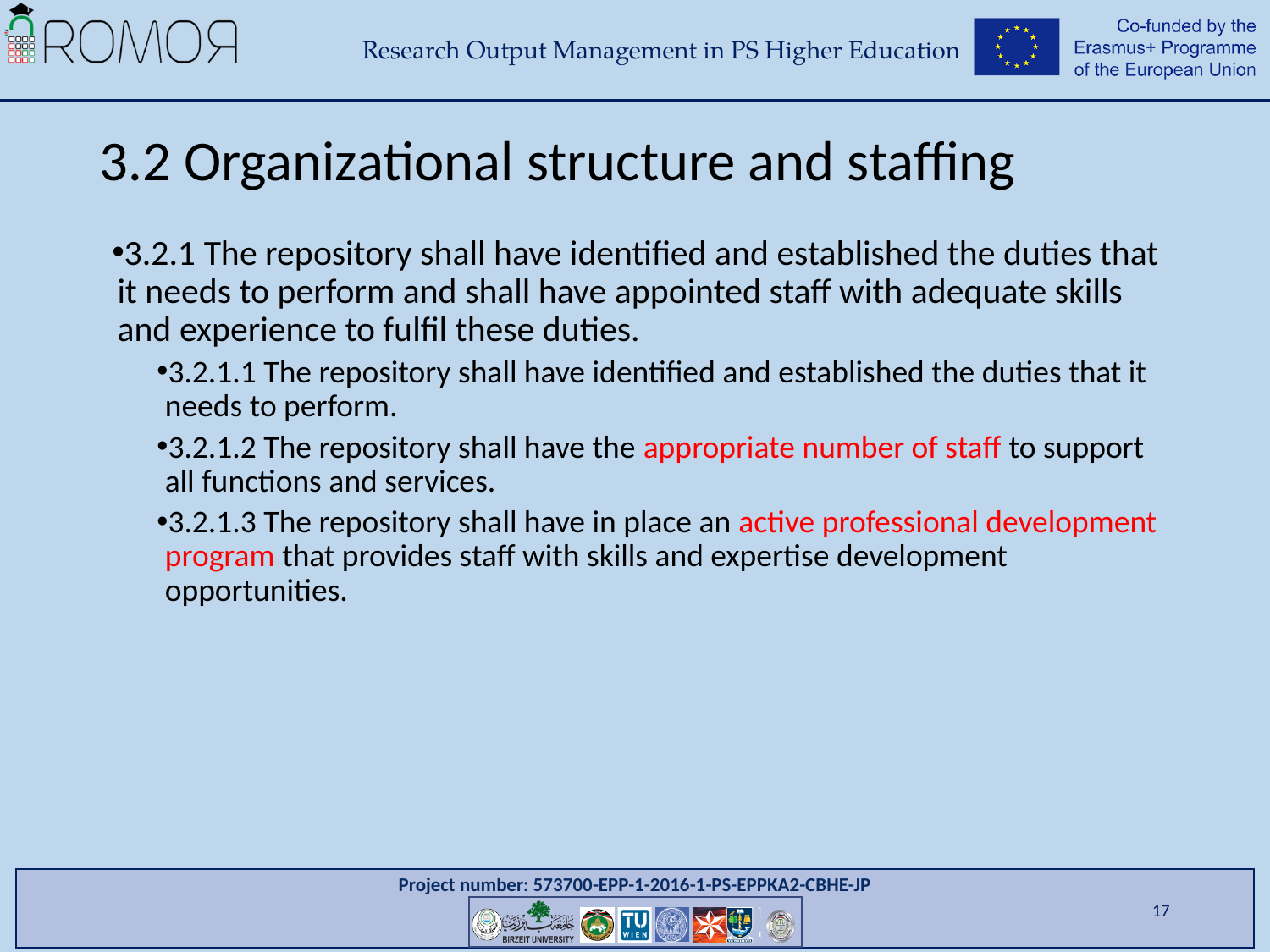

# 3.2 Organizational structure and staffing
3.2.1 The repository shall have identified and established the duties that it needs to perform and shall have appointed staff with adequate skills and experience to fulfil these duties.
3.2.1.1 The repository shall have identified and established the duties that it needs to perform.
3.2.1.2 The repository shall have the appropriate number of staff to support all functions and services.
3.2.1.3 The repository shall have in place an active professional development program that provides staff with skills and expertise development opportunities.

17